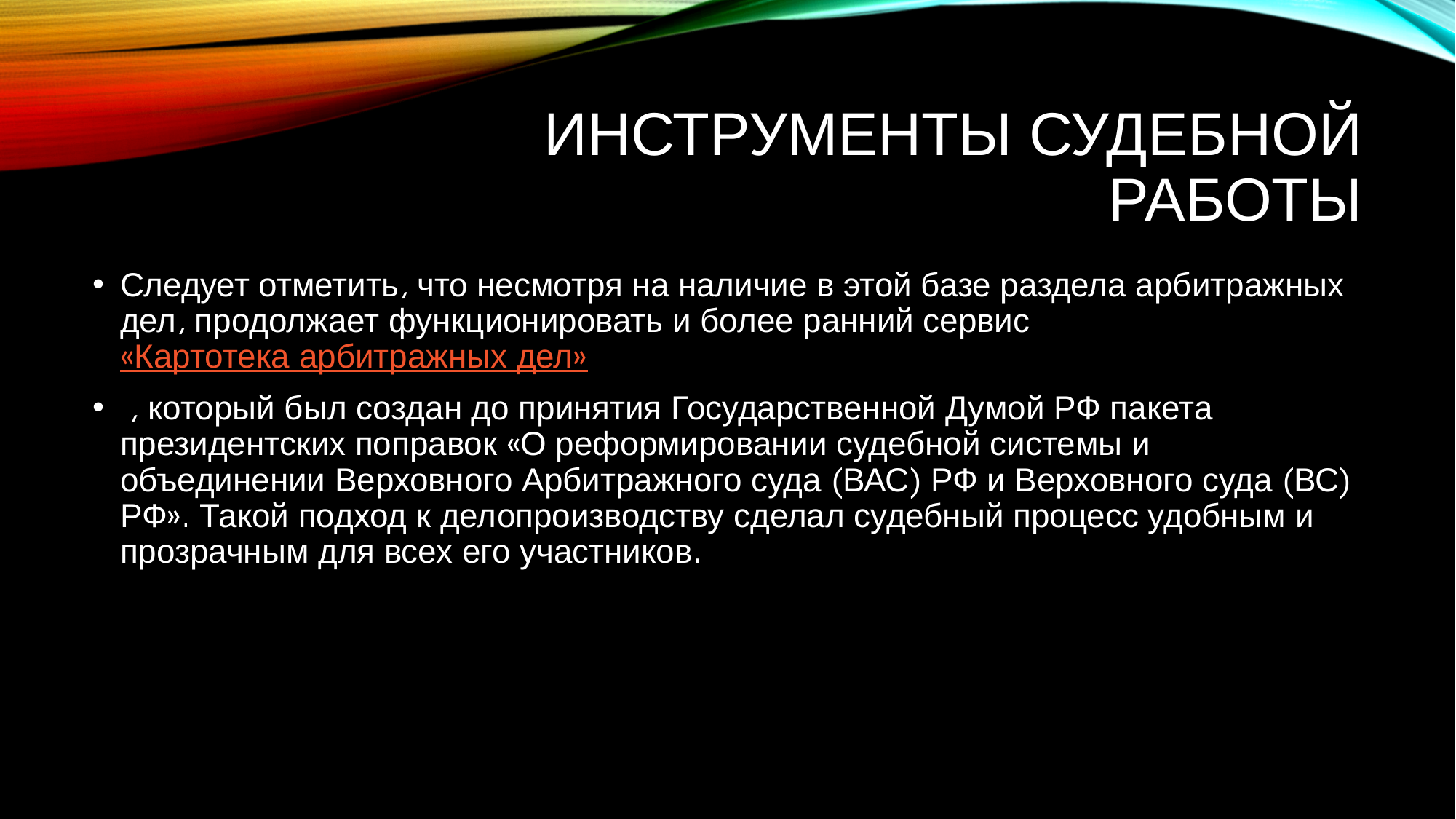

# Инструменты судебной работы
Следует отметить, что несмотря на наличие в этой базе раздела арбитражных дел, продолжает функционировать и более ранний сервис «Картотека арбитражных дел»
 , который был создан до принятия Государственной Думой РФ пакета президентских поправок «О реформировании судебной системы и объединении Верховного Арбитражного суда (ВАС) РФ и Верховного суда (ВС) РФ». Такой подход к делопроизводству сделал судебный процесс удобным и прозрачным для всех его участников.